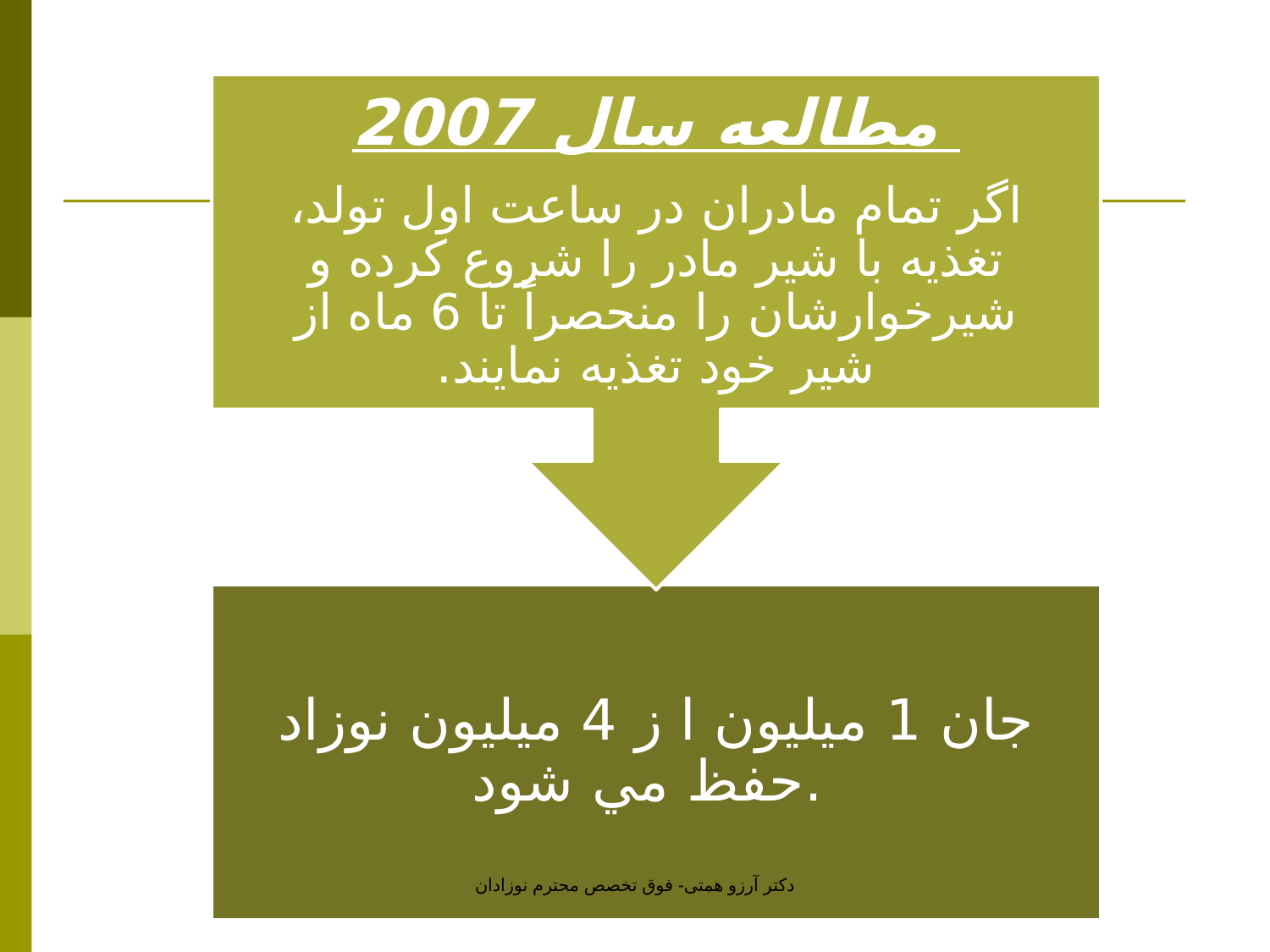

جان 1 ميليون ا ز 4 ميليون نوزاد حفظ مي شود.
مطالعه سال 2007
اگر تمام مادران در ساعت اول تولد، تغذيه با شير مادر را شروع کرده و شيرخوارشان را منحصراً تا 6 ماه از شير خود تغذيه نمايند.
دکتر آرزو همتی- فوق تخصص محترم نوزادان